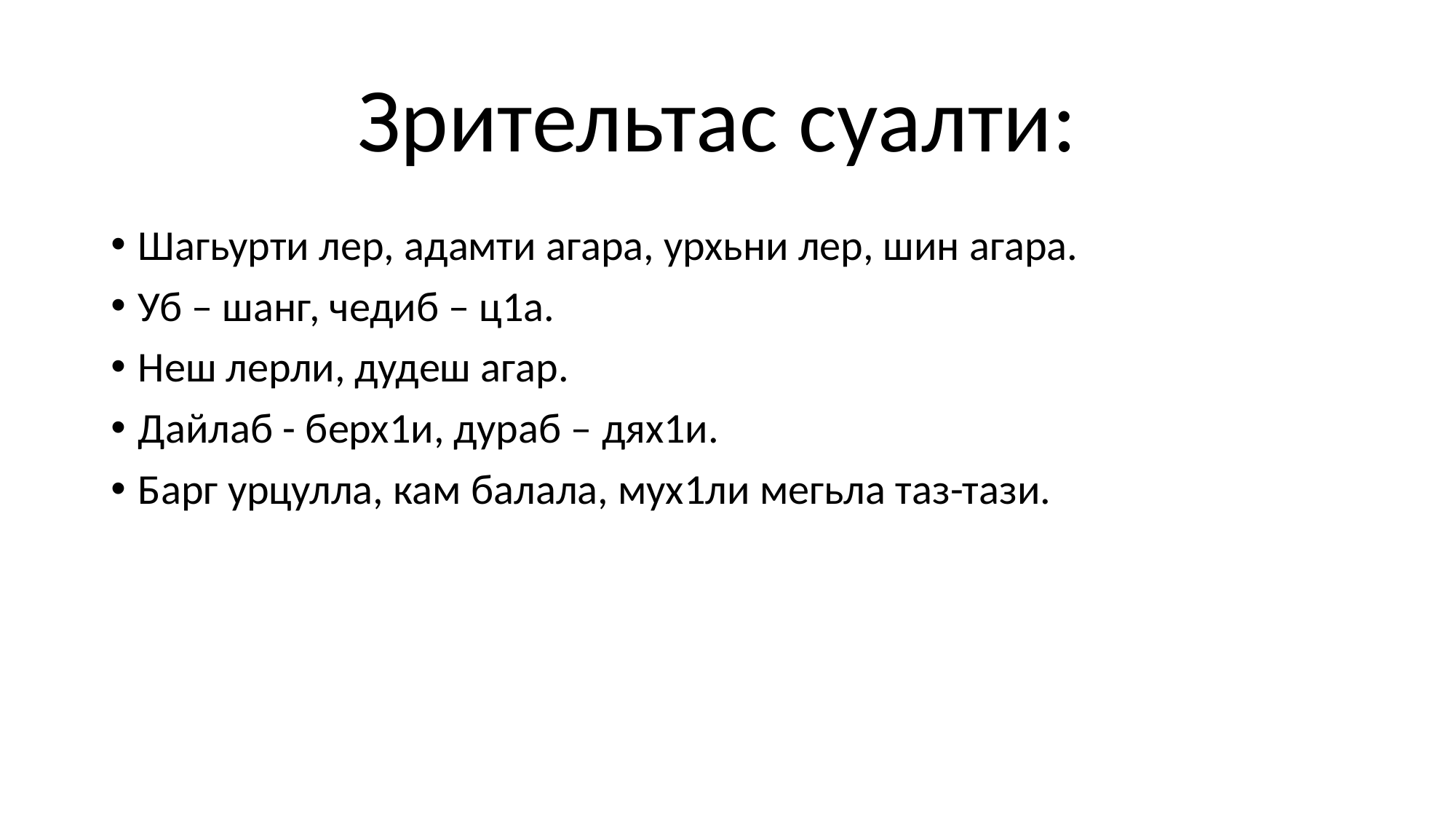

# Зрительтас суалти:
Шагьурти лер, адамти агара, урхьни лер, шин агара.
Уб – шанг, чедиб – ц1а.
Неш лерли, дудеш агар.
Дайлаб - берх1и, дураб – дях1и.
Барг урцулла, кам балала, мух1ли мегьла таз-тази.